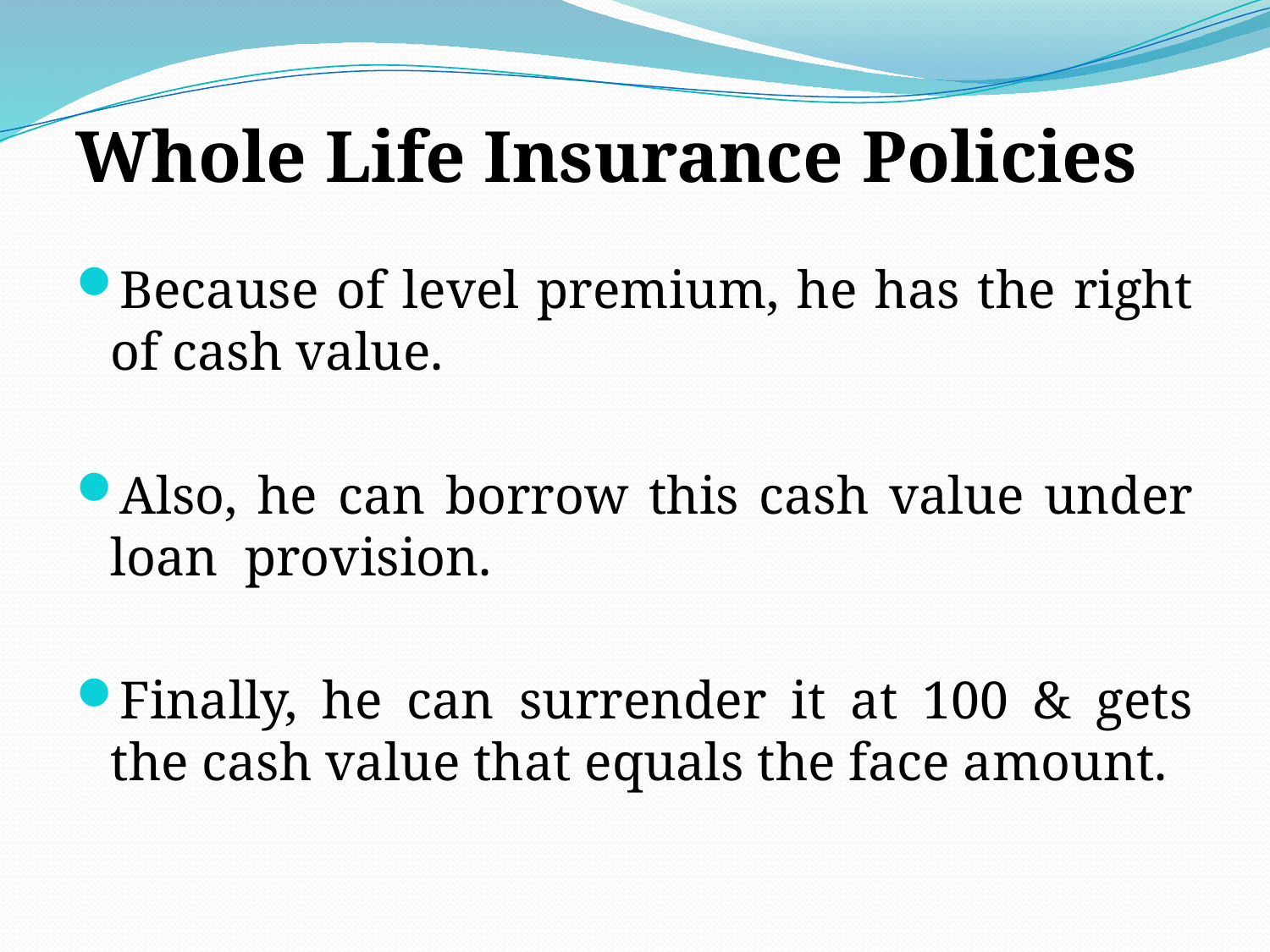

#
Whole Life Insurance Policies
Because of level premium, he has the right of cash value.

Also, he can borrow this cash value under loan  provision.

Finally, he can surrender it at 100 & gets the cash value that equals the face amount.